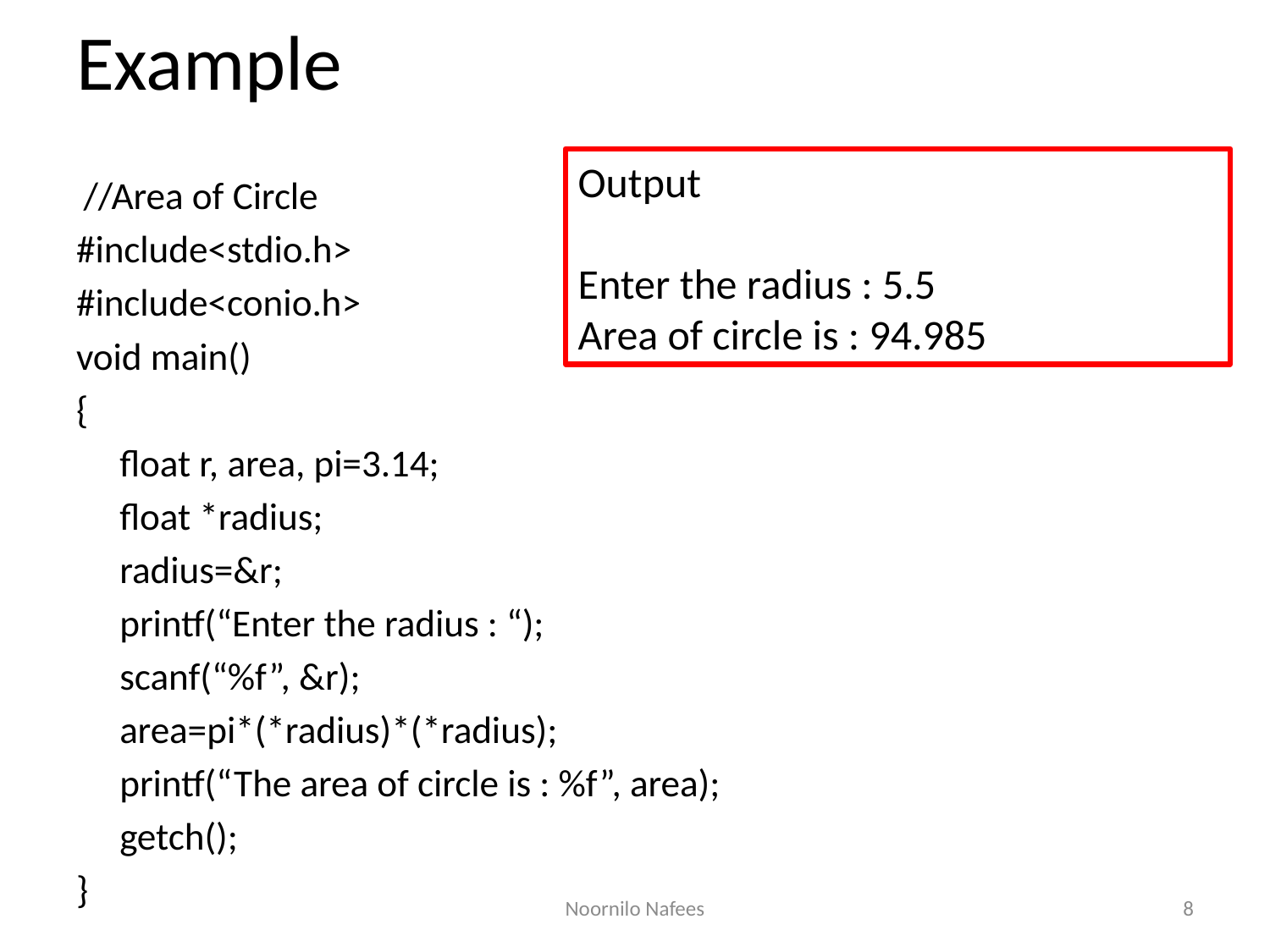

# Example

 //Area of Circle
#include<stdio.h>
#include<conio.h>
void main()
{
	float r, area, pi=3.14;
	float *radius;
	radius=&r;
	printf(“Enter the radius : “);
	scanf(“%f”, &r);
	area=pi*(*radius)*(*radius);
	printf(“The area of circle is : %f”, area);
	getch();
}

Output

Enter the radius : 5.5
Area of circle is : 94.985
Noornilo Nafees
8